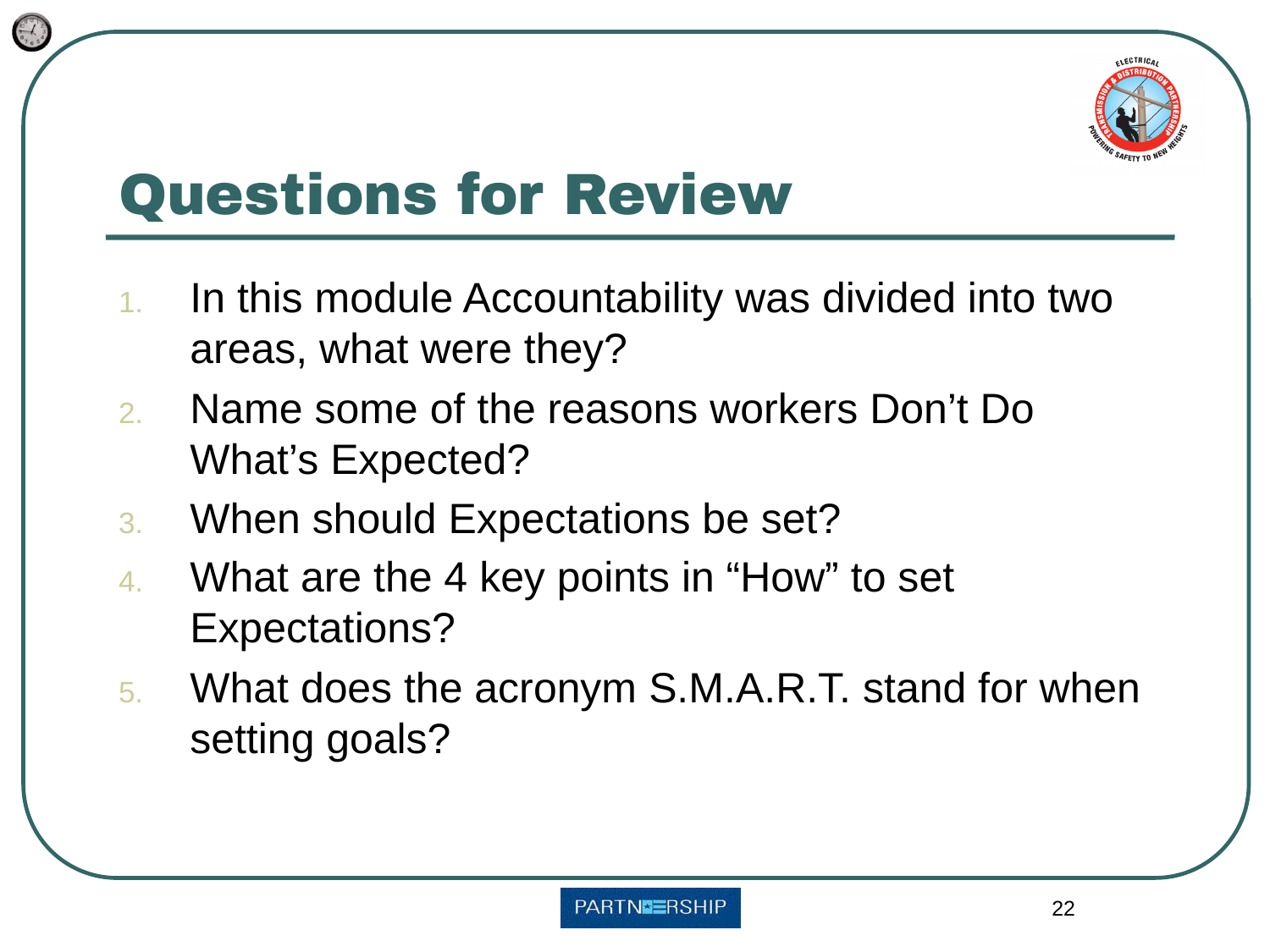

# Questions for Review
In this module Accountability was divided into two areas, what were they?
Name some of the reasons workers Don’t Do What’s Expected?
When should Expectations be set?
What are the 4 key points in “How” to set Expectations?
What does the acronym S.M.A.R.T. stand for when setting goals?

22